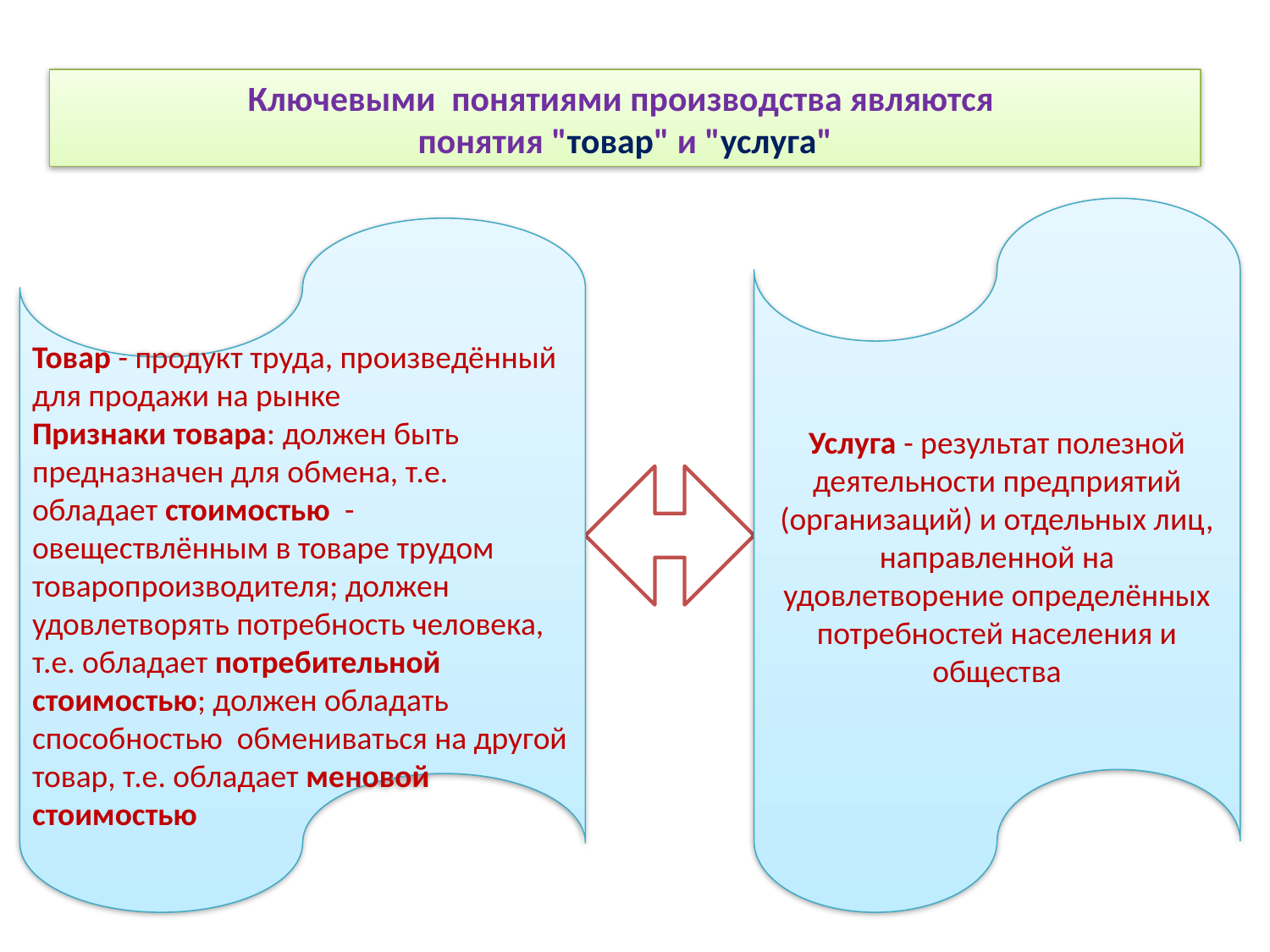

Ключевыми  понятиями производства являются
понятия "товар" и "услуга"
Услуга - результат полезной деятельности предприятий (организаций) и отдельных лиц, направленной на удовлетворение определённых потребностей населения и общества

Товар - продукт труда, произведённый для продажи на рынке
Признаки товара: должен быть предназначен для обмена, т.е. обладает стоимостью  - овеществлённым в товаре трудом товаропроизводителя; должен удовлетворять потребность человека, т.е. обладает потребительной стоимостью; должен обладать способностью  обмениваться на другой товар, т.е. обладает меновой стоимостью